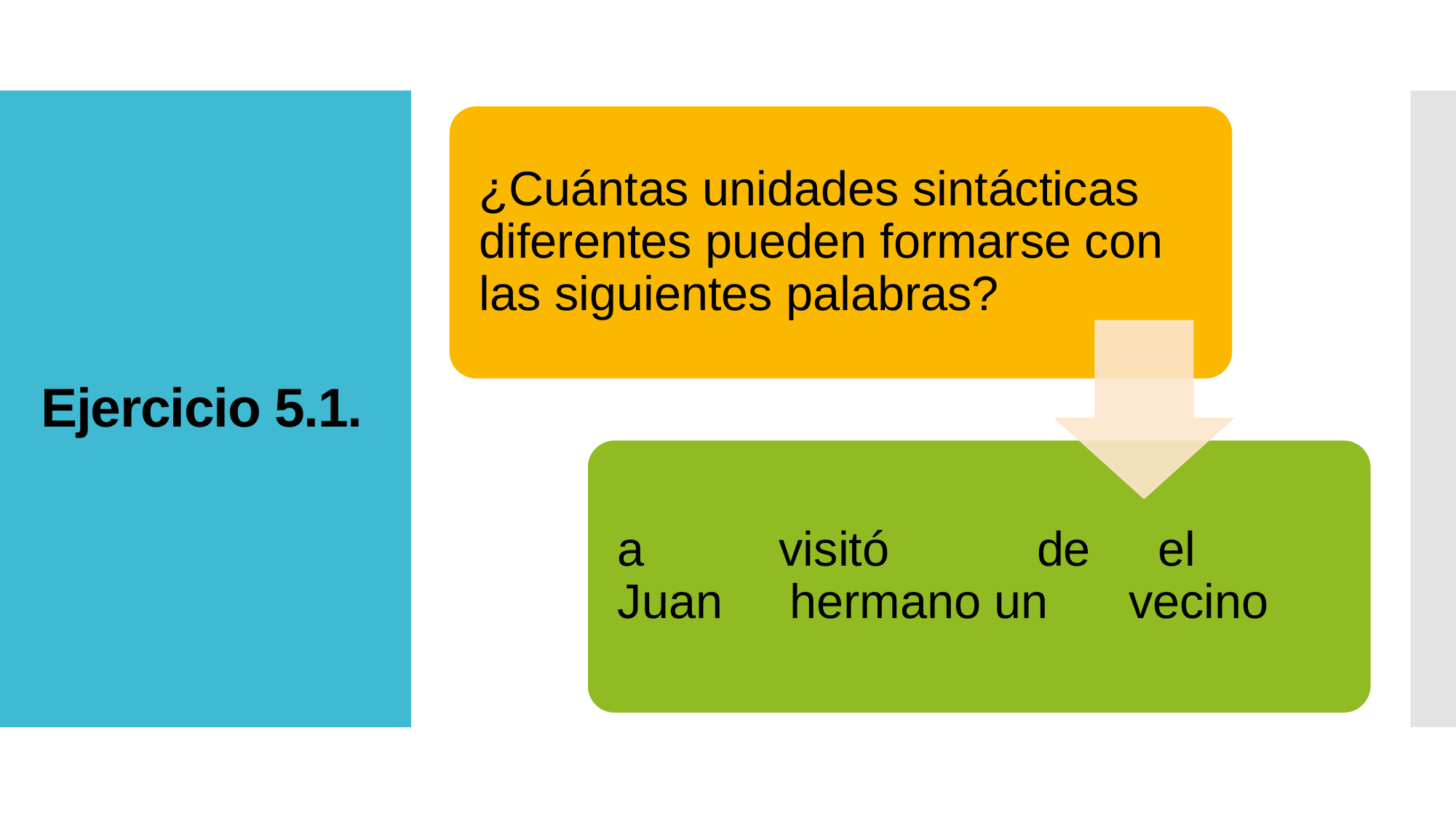

¿Cuántas unidades sintácticas diferentes pueden formarse con las siguientes palabras?
a          visitó           de     el      Juan     hermano un      vecino

# Ejercicio 5.1.